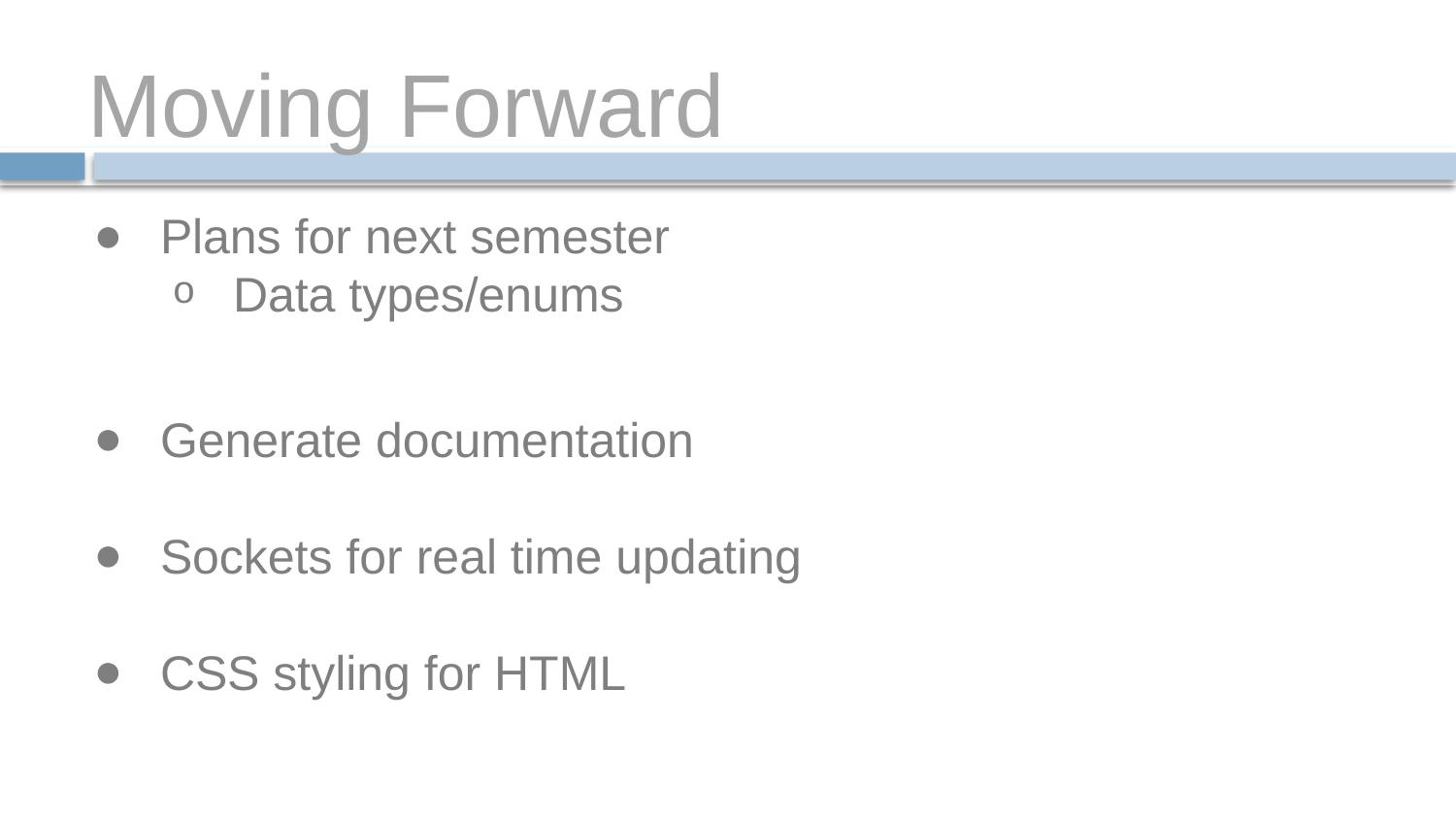

# Moving Forward
Plans for next semester
Data types/enums

Generate documentation

Sockets for real time updating

CSS styling for HTML